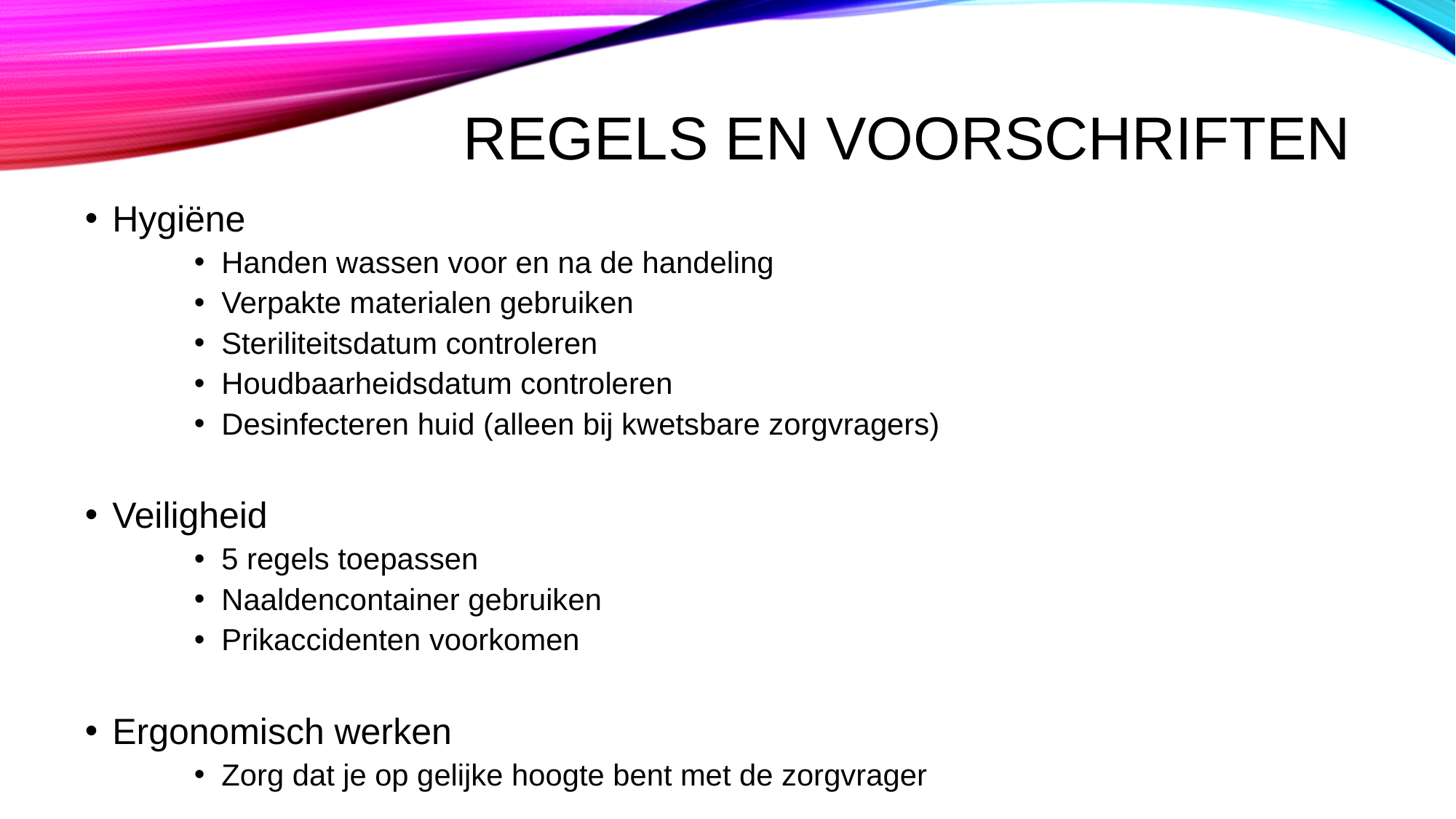

# Regels en voorschriften
Hygiëne
Handen wassen voor en na de handeling
Verpakte materialen gebruiken
Steriliteitsdatum controleren
Houdbaarheidsdatum controleren
Desinfecteren huid (alleen bij kwetsbare zorgvragers)

Veiligheid
5 regels toepassen
Naaldencontainer gebruiken
Prikaccidenten voorkomen

Ergonomisch werken
Zorg dat je op gelijke hoogte bent met de zorgvrager